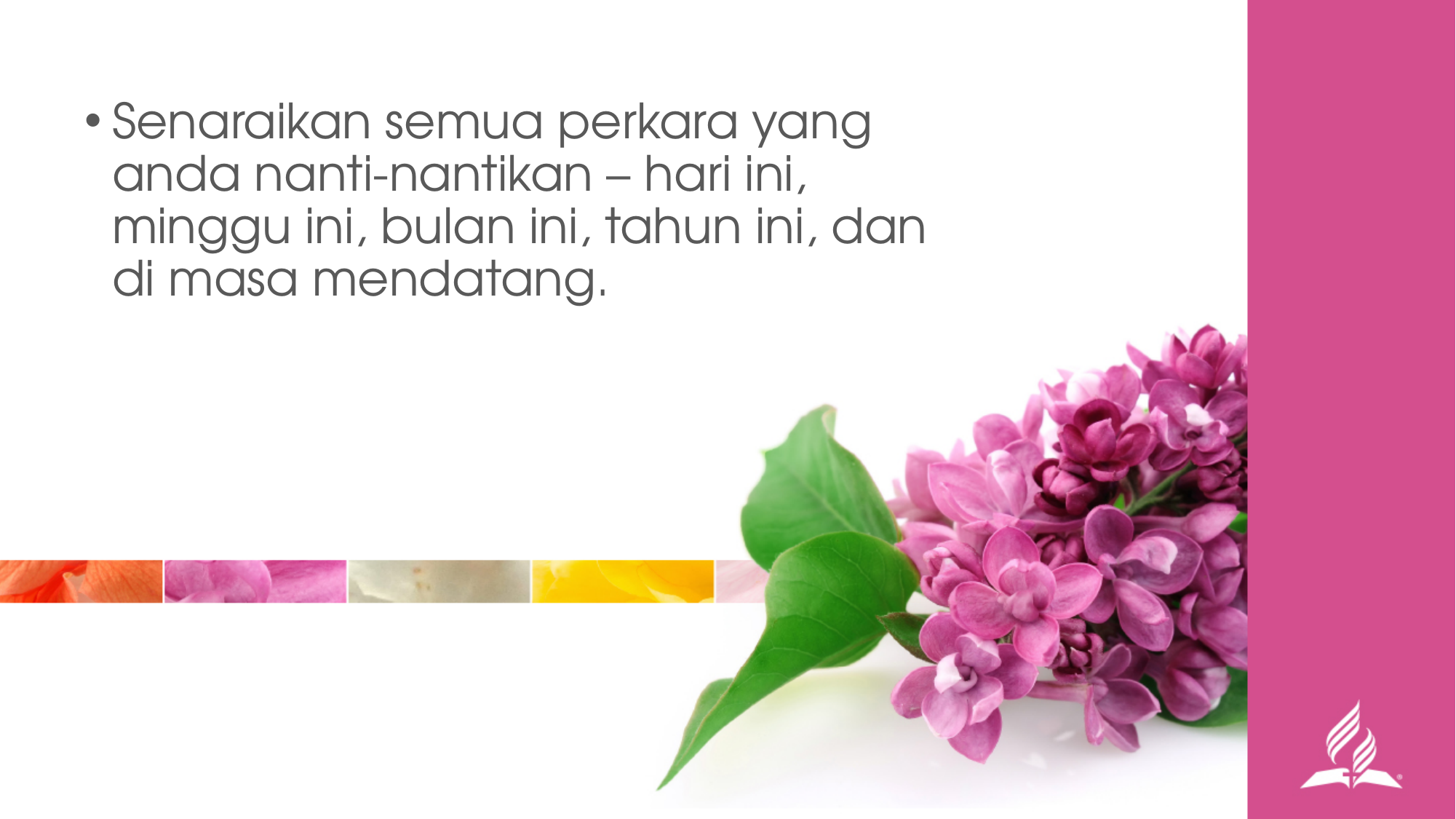

Senaraikan semua perkara yang anda nanti-nantikan – hari ini, minggu ini, bulan ini, tahun ini, dan di masa mendatang.